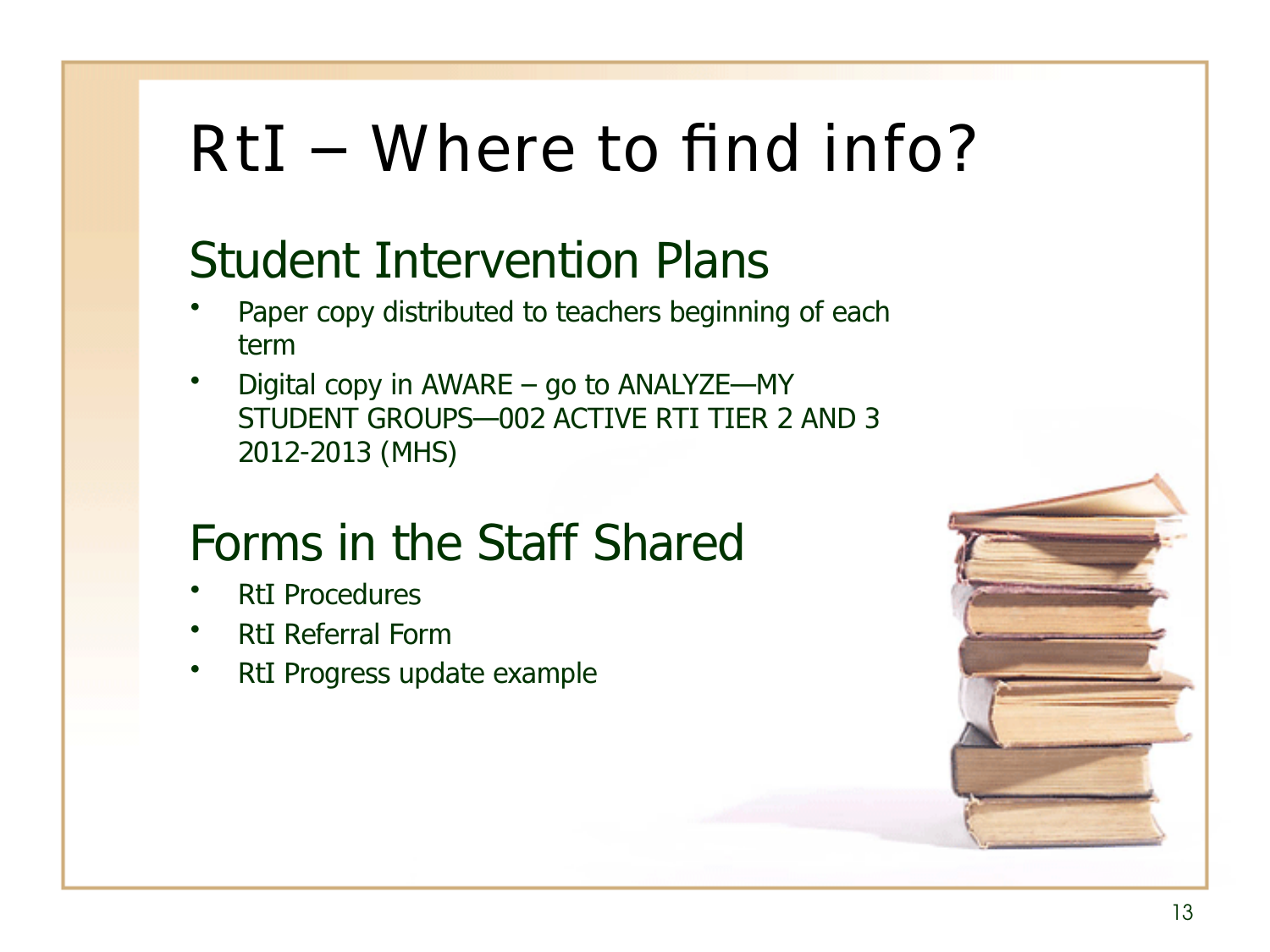

# RtI – Where to find info?
Student Intervention Plans
Paper copy distributed to teachers beginning of each term
Digital copy in AWARE – go to ANALYZE—MY STUDENT GROUPS—002 ACTIVE RTI TIER 2 AND 3 2012-2013 (MHS)
Forms in the Staff Shared
RtI Procedures
RtI Referral Form
RtI Progress update example

13